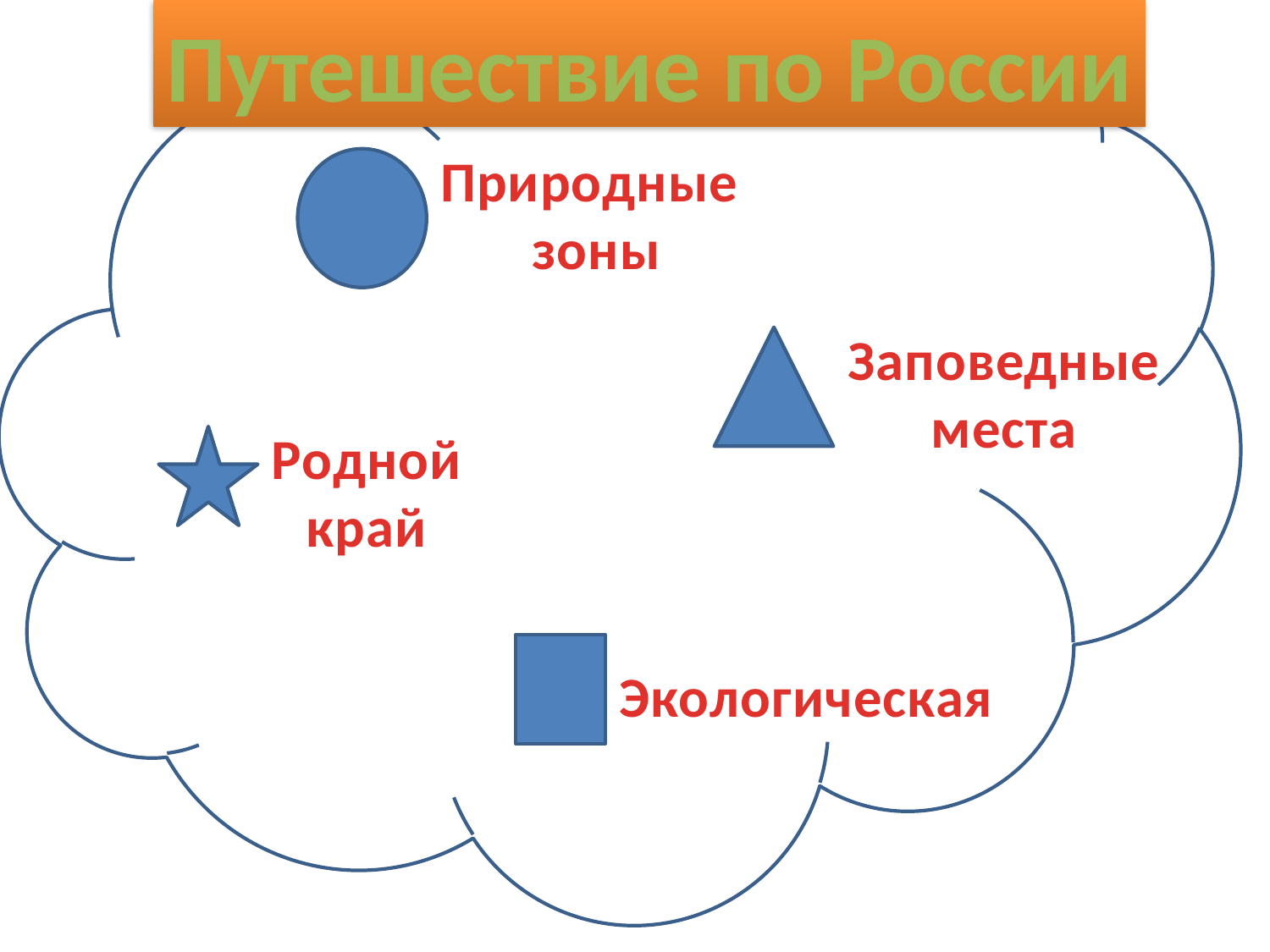

Путешествие по России
Природные
зоны

Заповедные
места

Родной
край

Экологическая